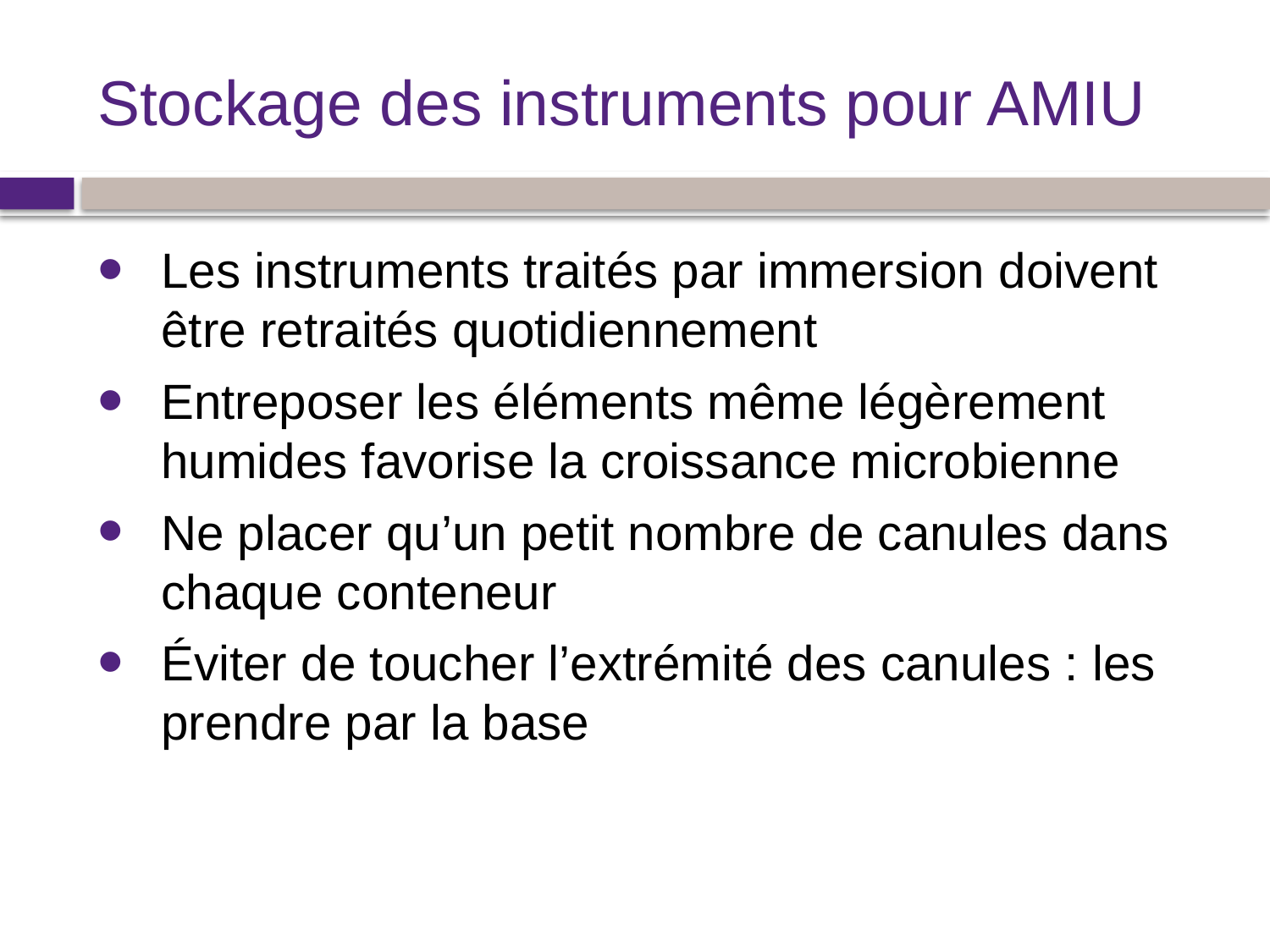

# Stockage des instruments pour AMIU
Les instruments traités par immersion doivent être retraités quotidiennement
Entreposer les éléments même légèrement humides favorise la croissance microbienne
Ne placer qu’un petit nombre de canules dans chaque conteneur
Éviter de toucher l’extrémité des canules : les prendre par la base